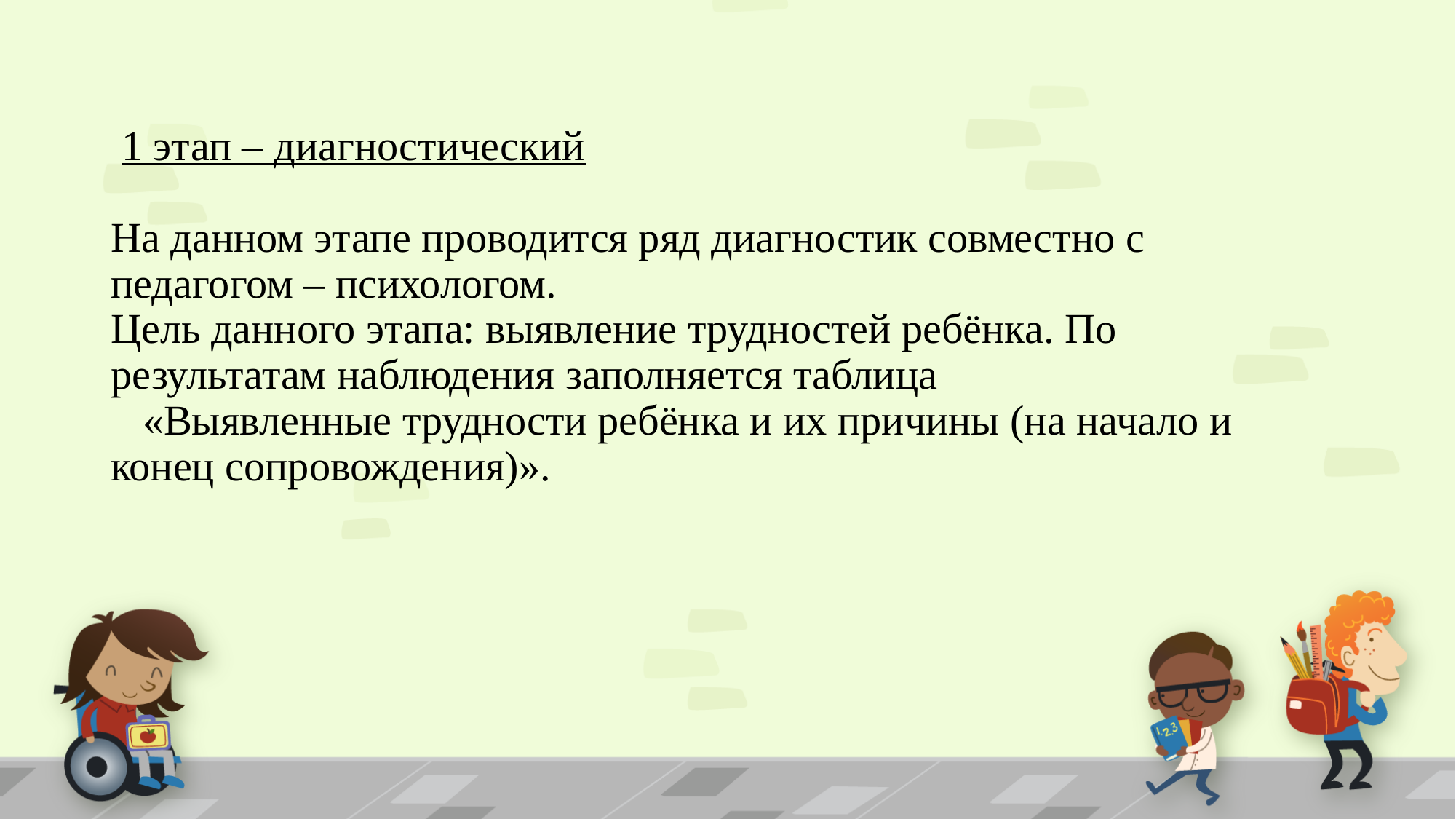

# 1 этап – диагностический На данном этапе проводится ряд диагностик совместно с педагогом – психологом. Цель данного этапа: выявление трудностей ребёнка. По результатам наблюдения заполняется таблица «Выявленные трудности ребёнка и их причины (на начало и конец сопровождения)».